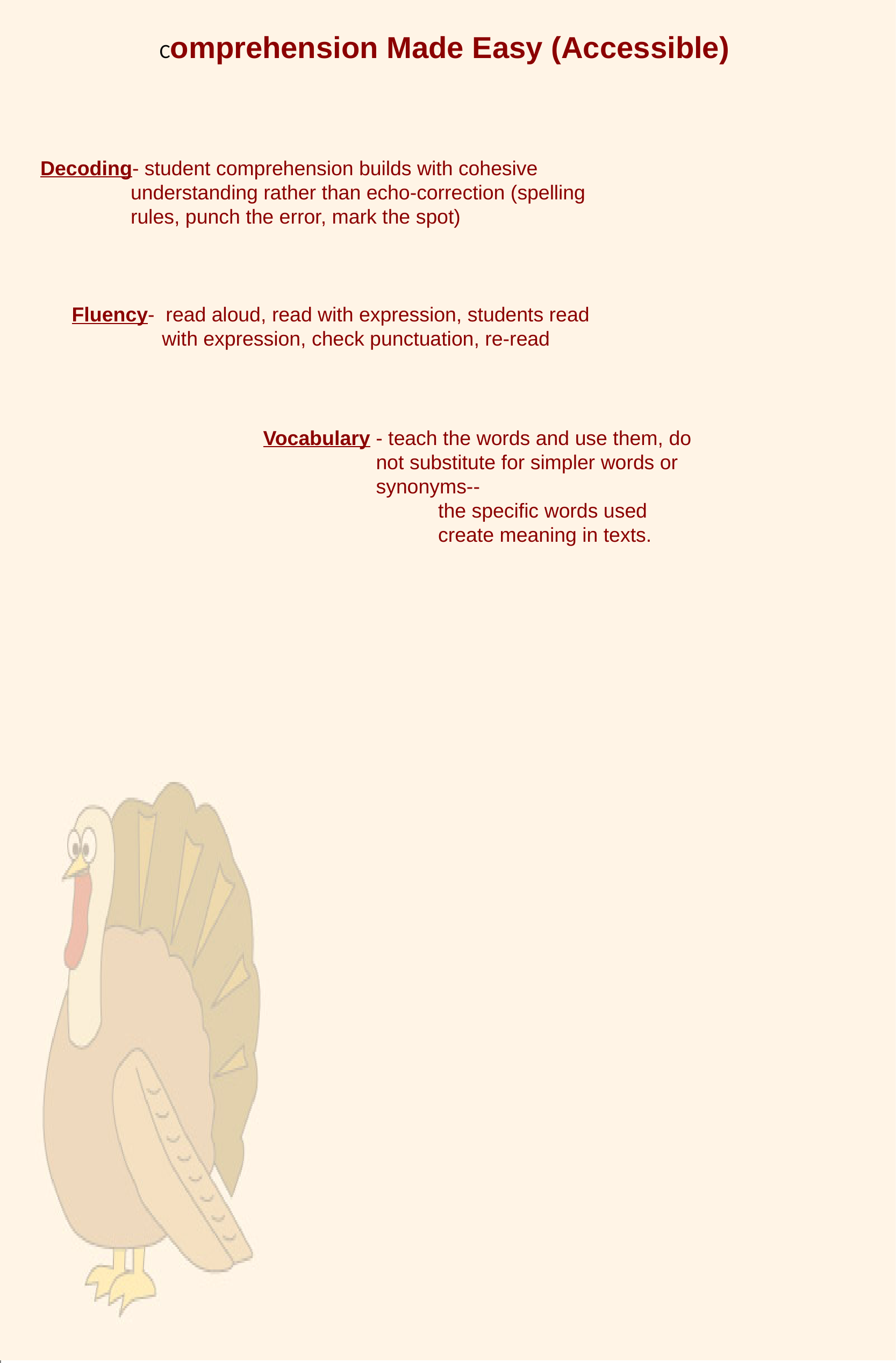

Comprehension Made Easy (Accessible)
Decoding- student comprehension builds with cohesive
                understanding rather than echo-correction (spelling
                rules, punch the error, mark the spot)
Fluency-  read aloud, read with expression, students read
                with expression, check punctuation, re-read
Vocabulary - teach the words and use them, do
                    not substitute for simpler words or
                    synonyms--
                               the specific words used
                               create meaning in texts.